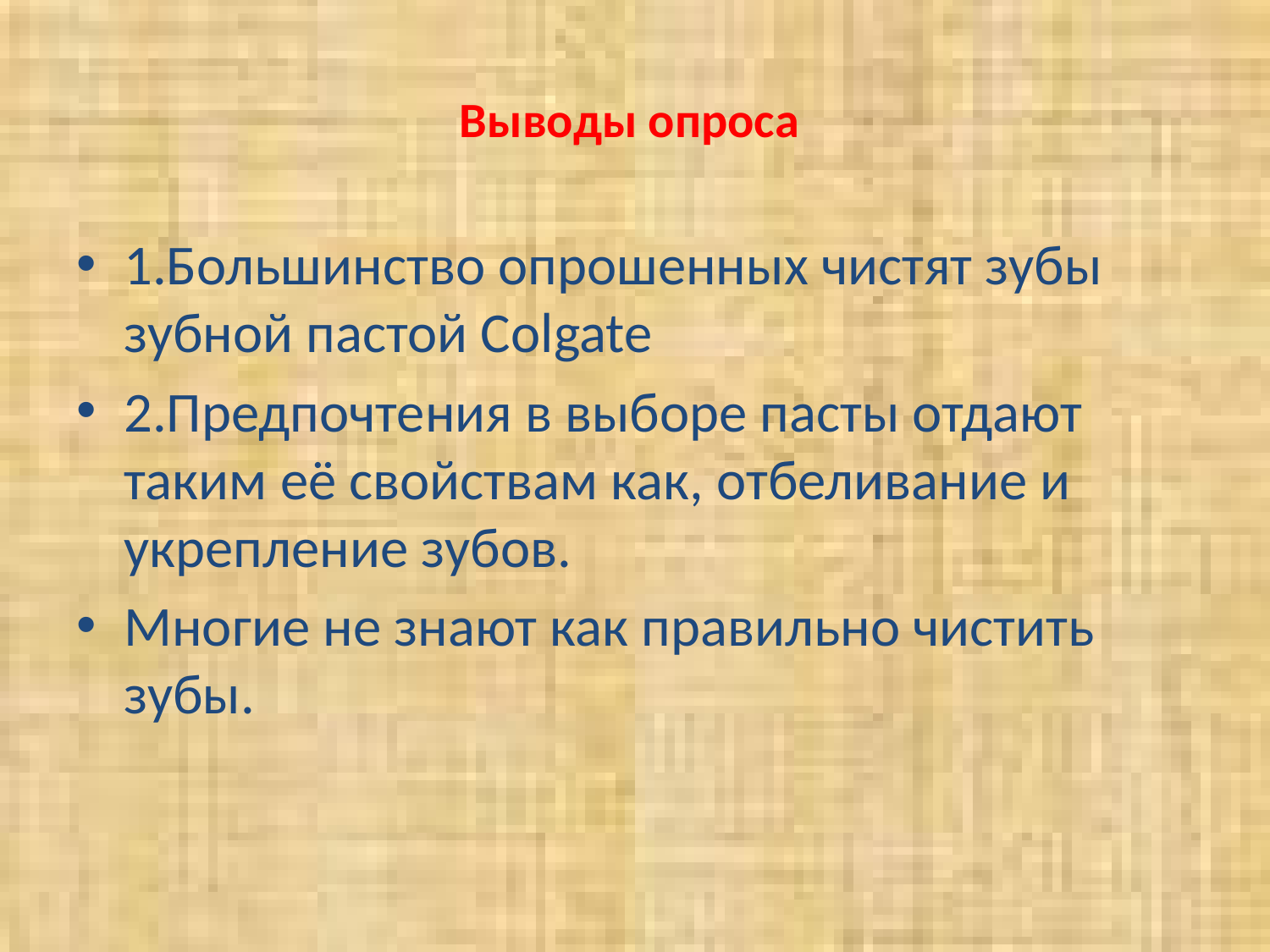

# Выводы опроса
1.Большинство опрошенных чистят зубы зубной пастой Сolgate
2.Предпочтения в выборе пасты отдают таким её свойствам как, отбеливание и укрепление зубов.
Многие не знают как правильно чистить зубы.